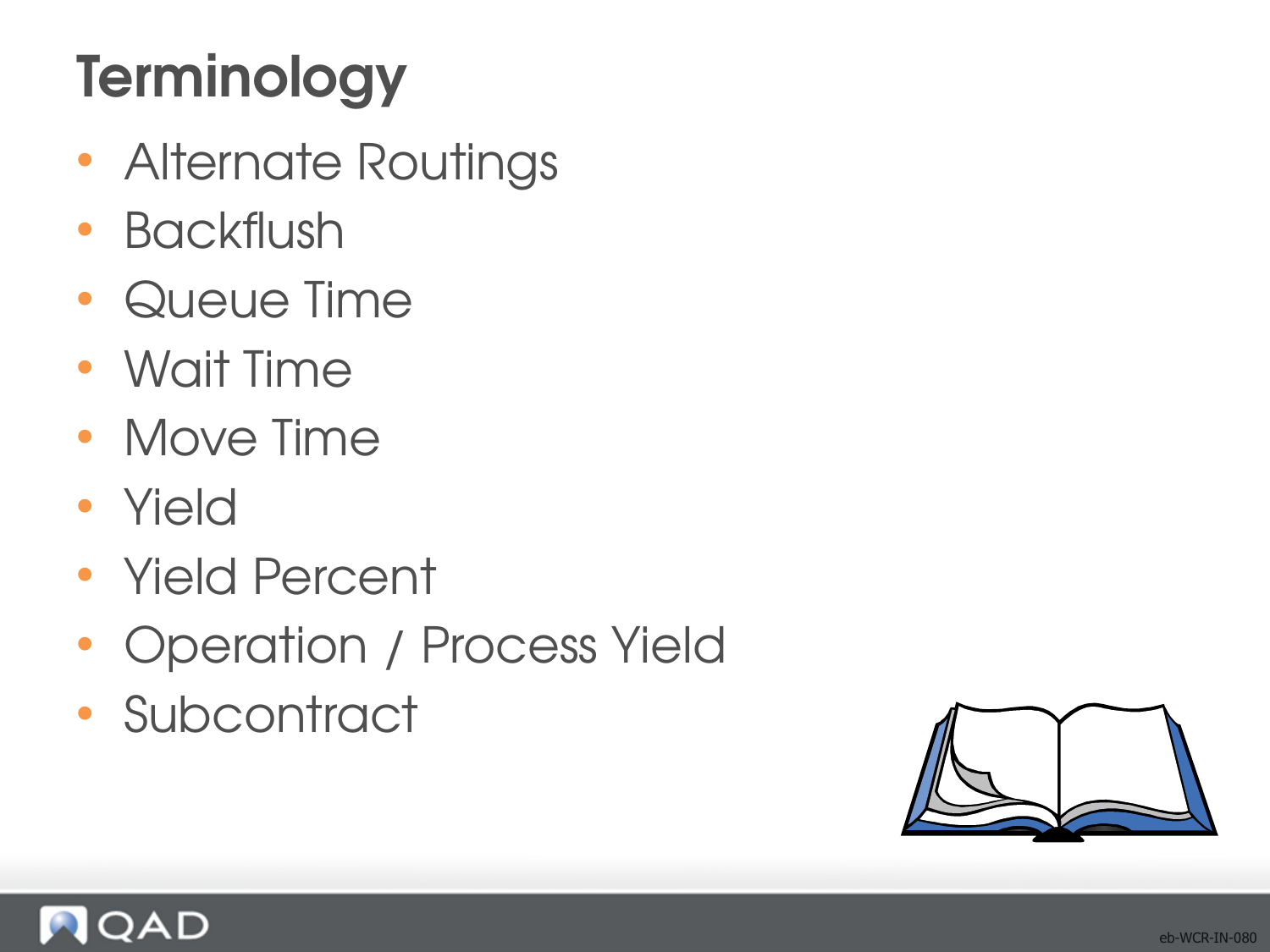

# Terminology
Alternate Routings
Backflush
Queue Time
Wait Time
Move Time
Yield
Yield Percent
Operation / Process Yield
Subcontract

eb-WCR-IN-080